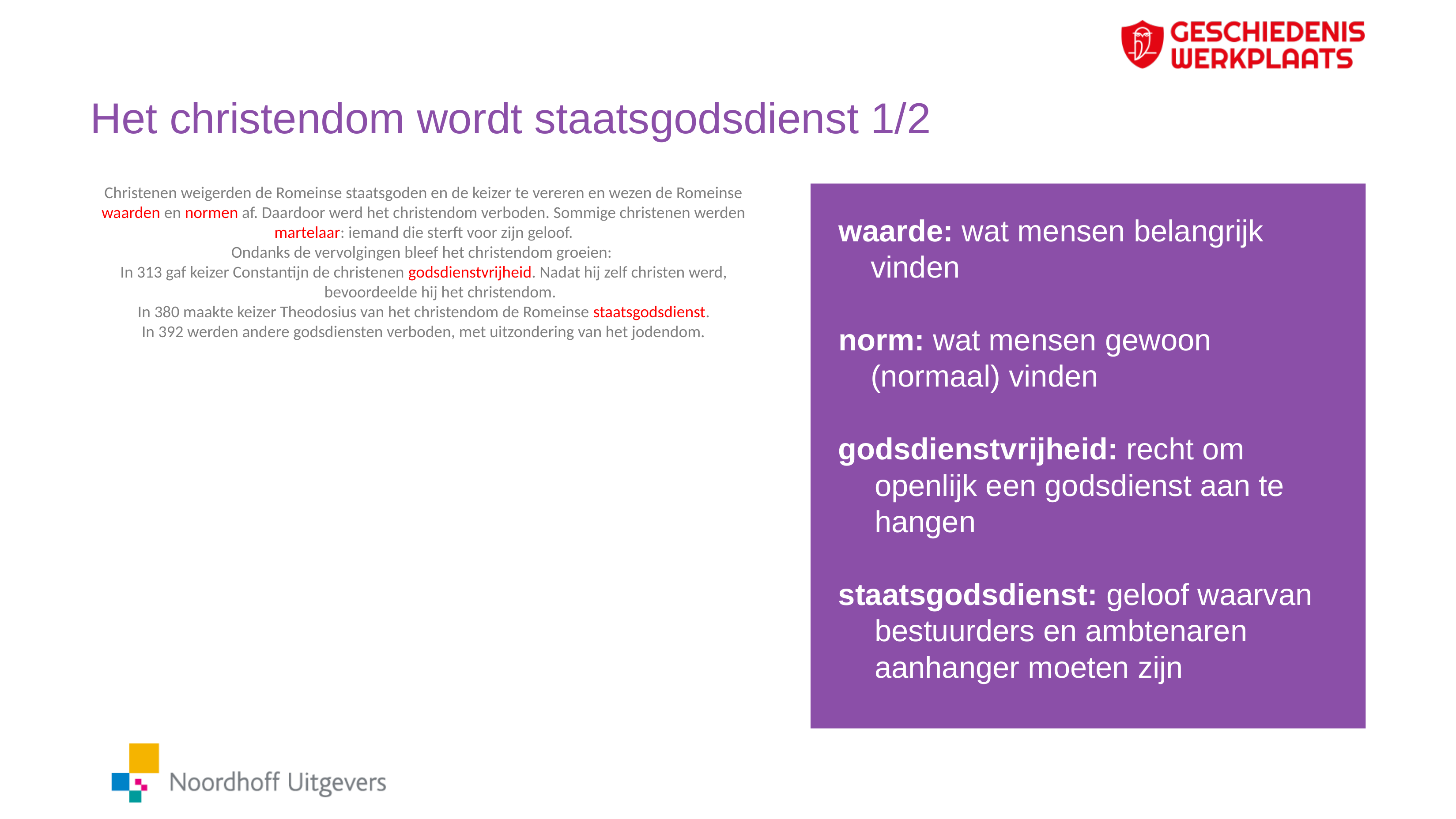

# Het christendom wordt staatsgodsdienst 1/2
Christenen weigerden de Romeinse staatsgoden en de keizer te vereren en wezen de Romeinse waarden en normen af. Daardoor werd het christendom verboden. Sommige christenen werden martelaar: iemand die sterft voor zijn geloof.
Ondanks de vervolgingen bleef het christendom groeien:
In 313 gaf keizer Constantijn de christenen godsdienstvrijheid. Nadat hij zelf christen werd, bevoordeelde hij het christendom.
In 380 maakte keizer Theodosius van het christendom de Romeinse staatsgodsdienst.
In 392 werden andere godsdiensten verboden, met uitzondering van het jodendom.

waarde: wat mensen belangrijk
vinden

norm: wat mensen gewoon
(normaal) vinden

godsdienstvrijheid: recht om openlijk een godsdienst aan te hangen

staatsgodsdienst: geloof waarvan bestuurders en ambtenaren aanhanger moeten zijn